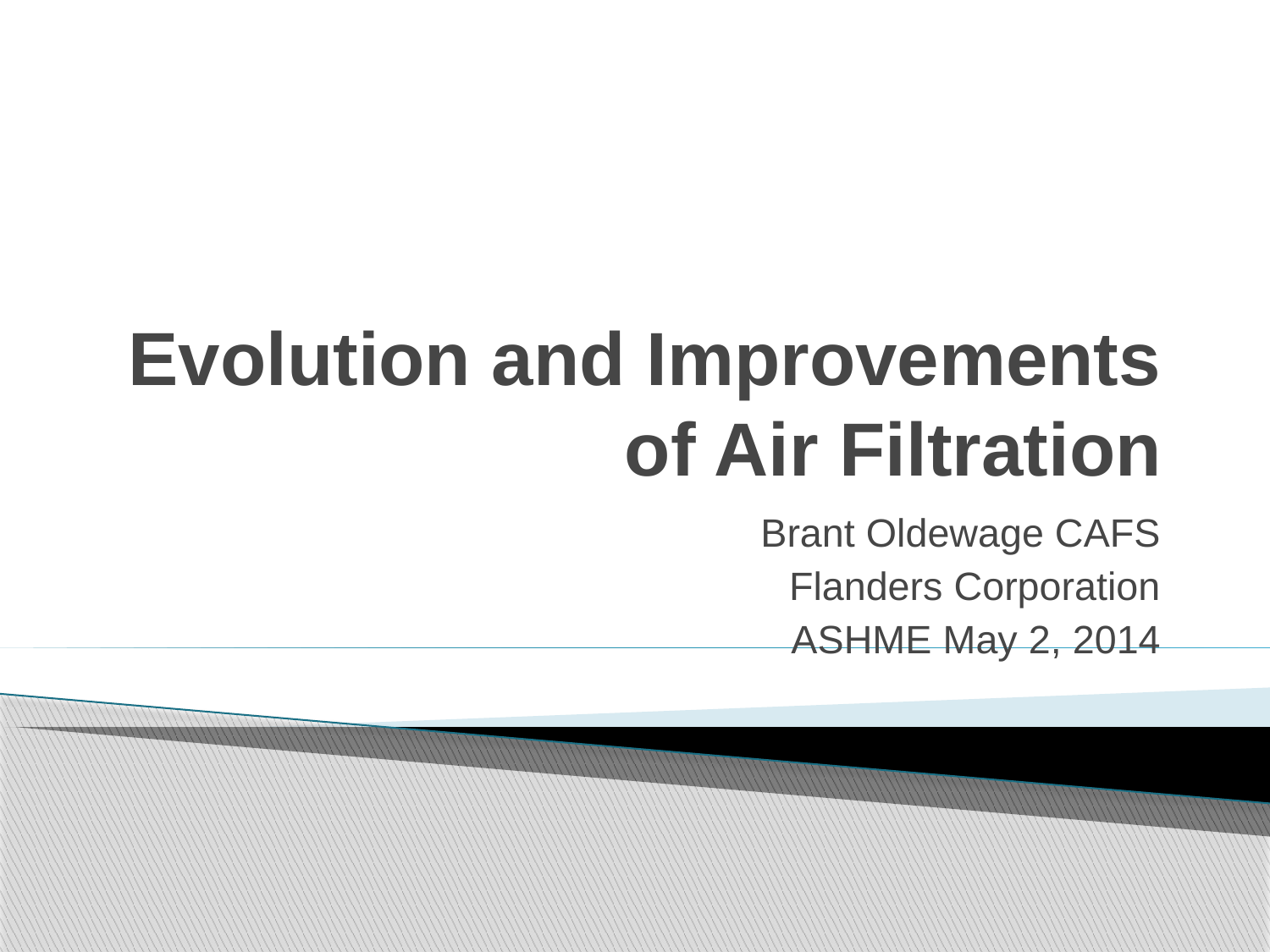

# Evolution and Improvements of Air Filtration
Brant Oldewage CAFS
Flanders Corporation
ASHME May 2, 2014